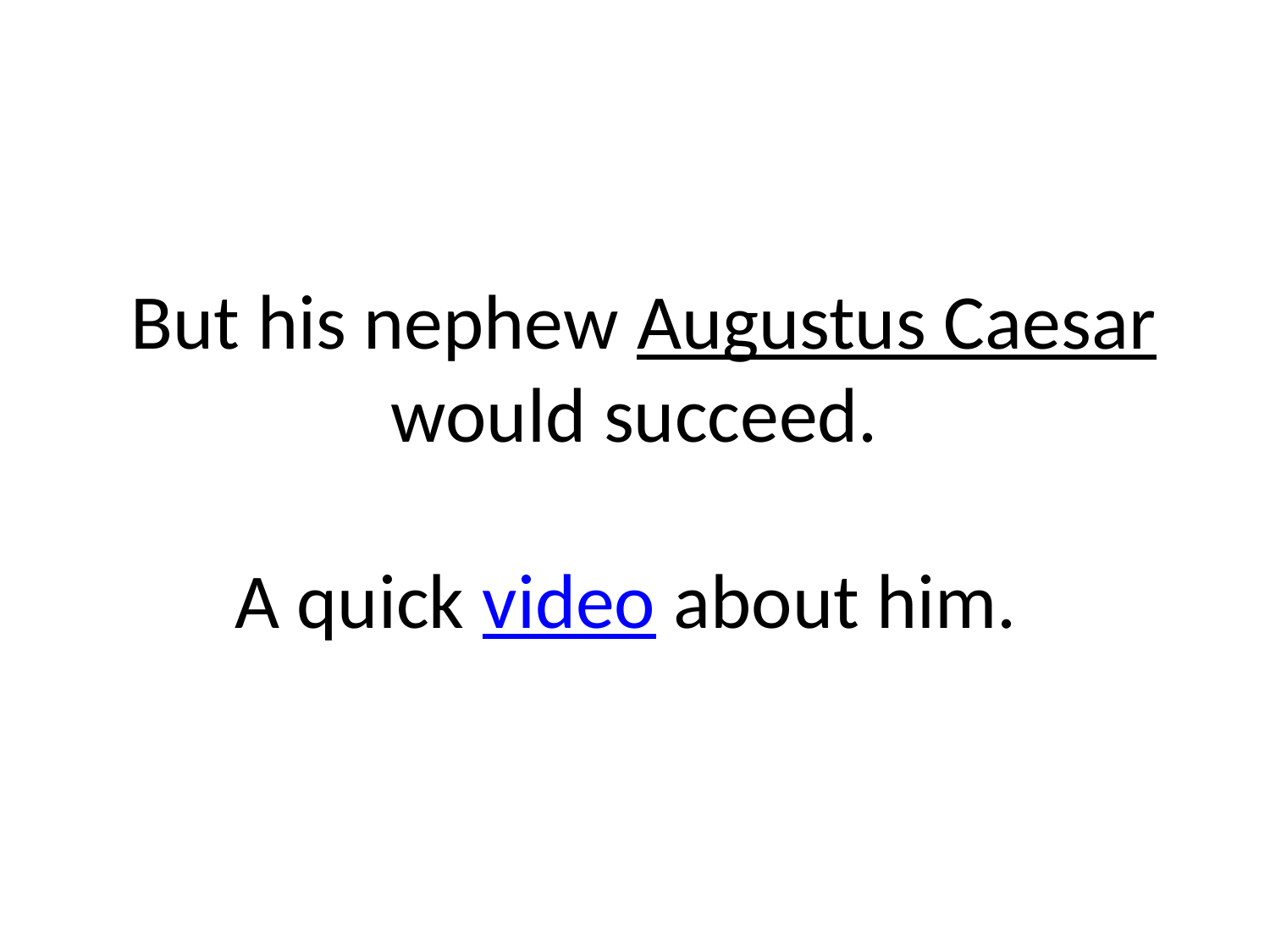

# But his nephew Augustus Caesar would succeed. A quick video about him.